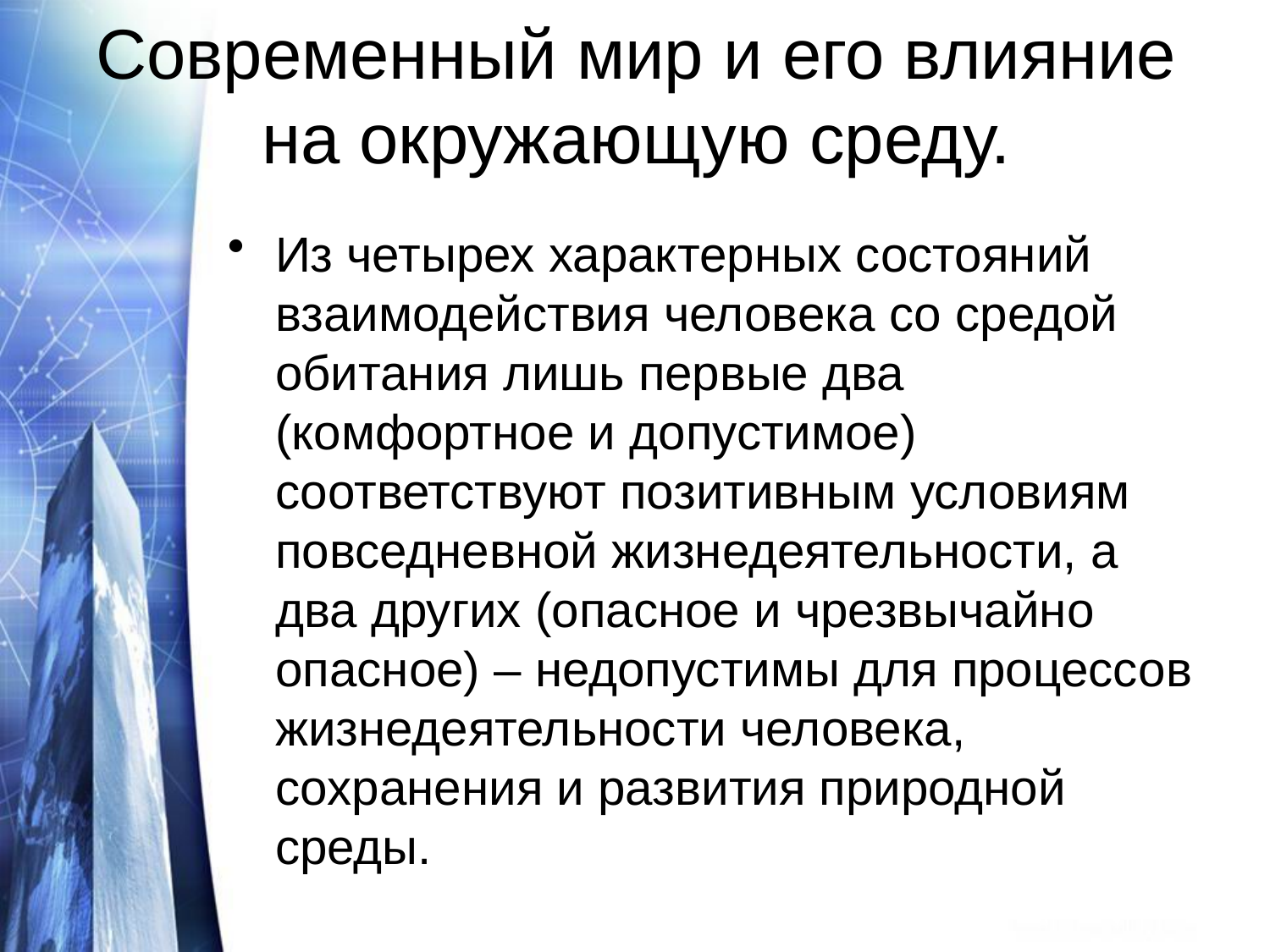

# Современный мир и его влияние на окружающую среду.
Из четырех характерных состояний взаимодействия человека со средой обитания лишь первые два (комфортное и допустимое) соответствуют позитивным условиям повседневной жизнедеятельности, а два других (опасное и чрезвычайно опасное) – недопустимы для процессов жизнедеятельности человека, сохранения и развития природной среды.